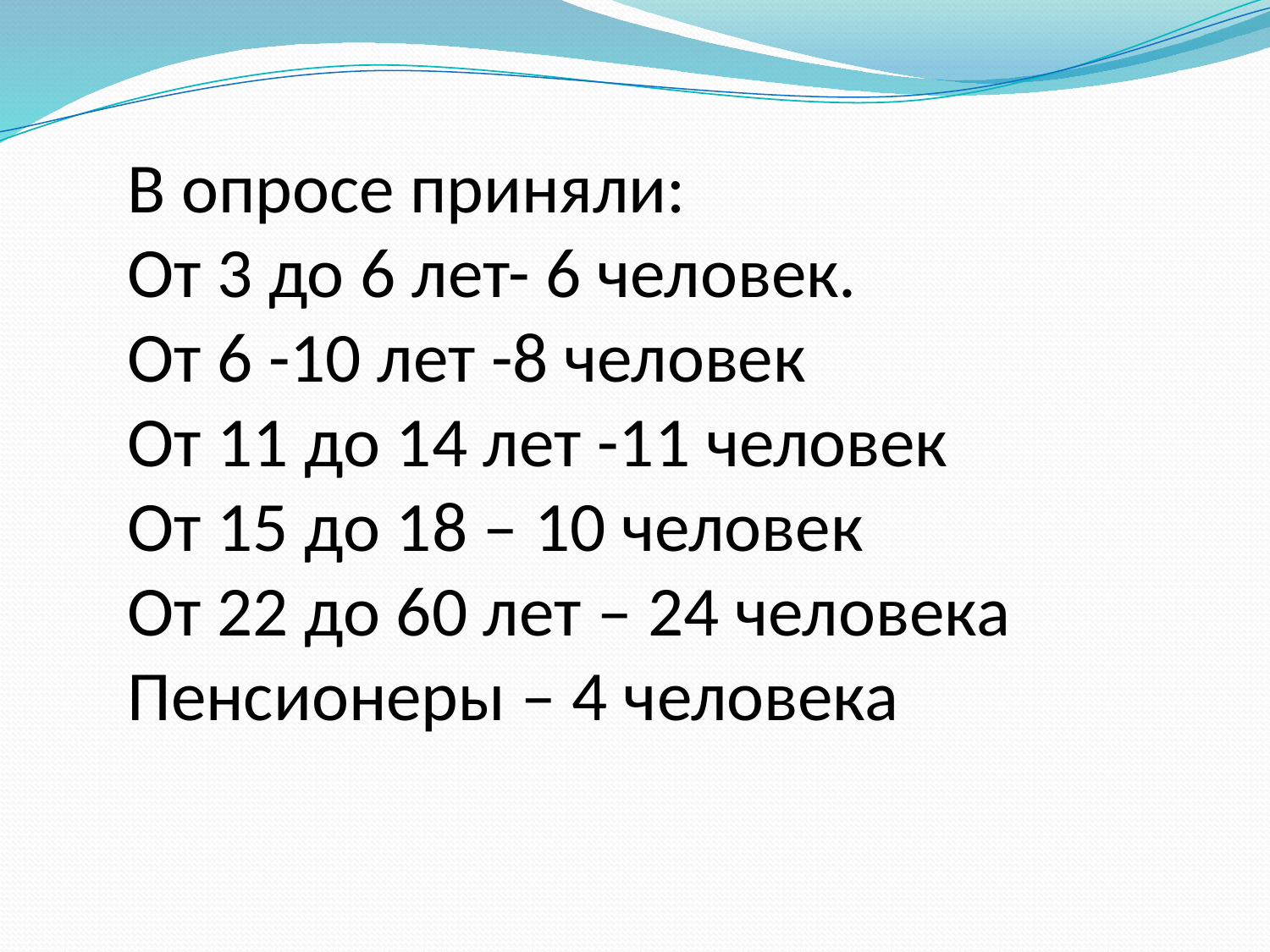

В опросе приняли:
От 3 до 6 лет- 6 человек.
От 6 -10 лет -8 человек
От 11 до 14 лет -11 человек
От 15 до 18 – 10 человек
От 22 до 60 лет – 24 человека
Пенсионеры – 4 человека